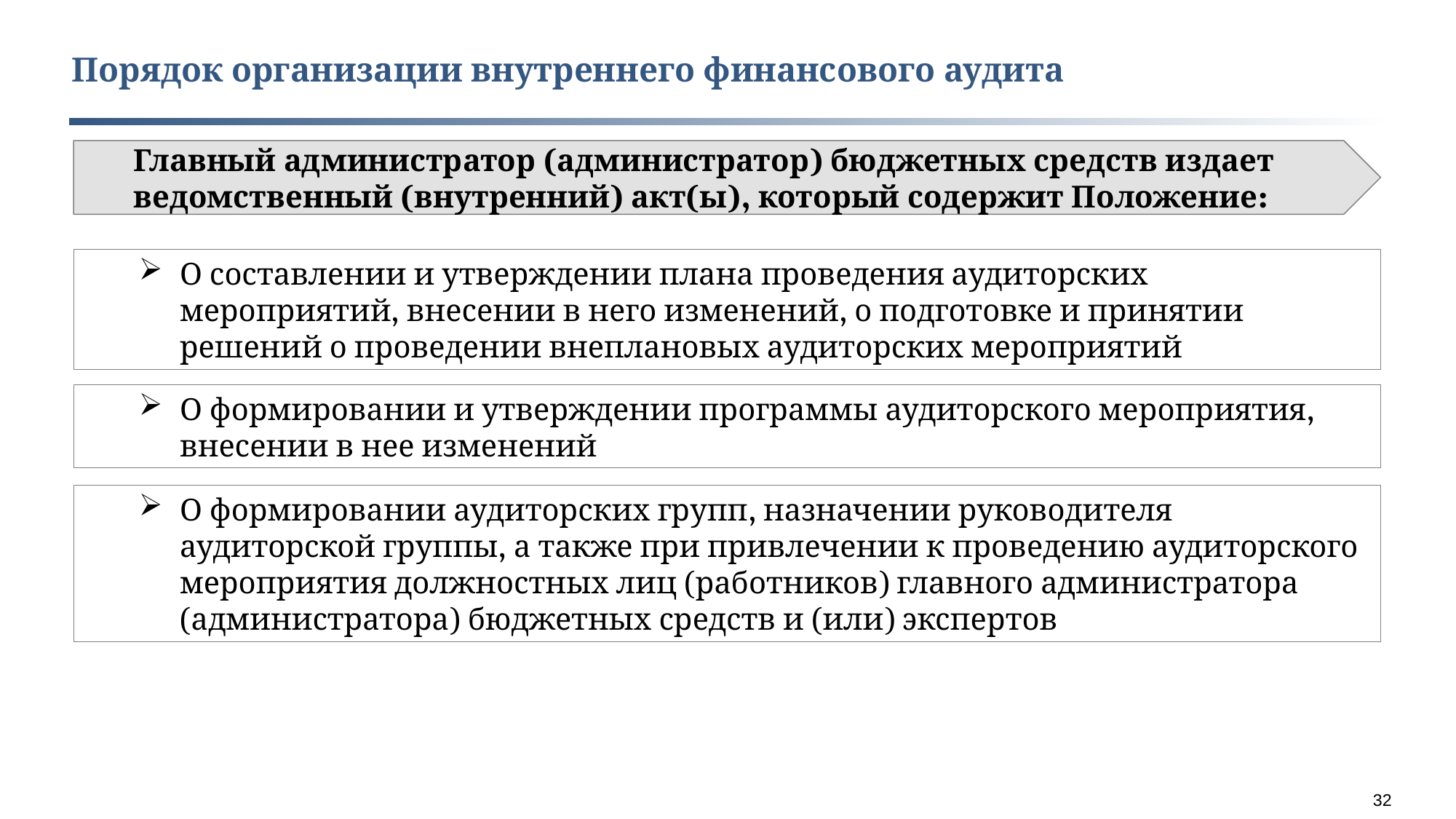

Порядок организации внутреннего финансового аудита
Главный администратор (администратор) бюджетных средств издает ведомственный (внутренний) акт(ы), который содержит Положение:
О составлении и утверждении плана проведения аудиторских мероприятий, внесении в него изменений, о подготовке и принятии решений о проведении внеплановых аудиторских мероприятий
О формировании и утверждении программы аудиторского мероприятия, внесении в нее изменений
О формировании аудиторских групп, назначении руководителя аудиторской группы, а также при привлечении к проведению аудиторского мероприятия должностных лиц (работников) главного администратора (администратора) бюджетных средств и (или) экспертов